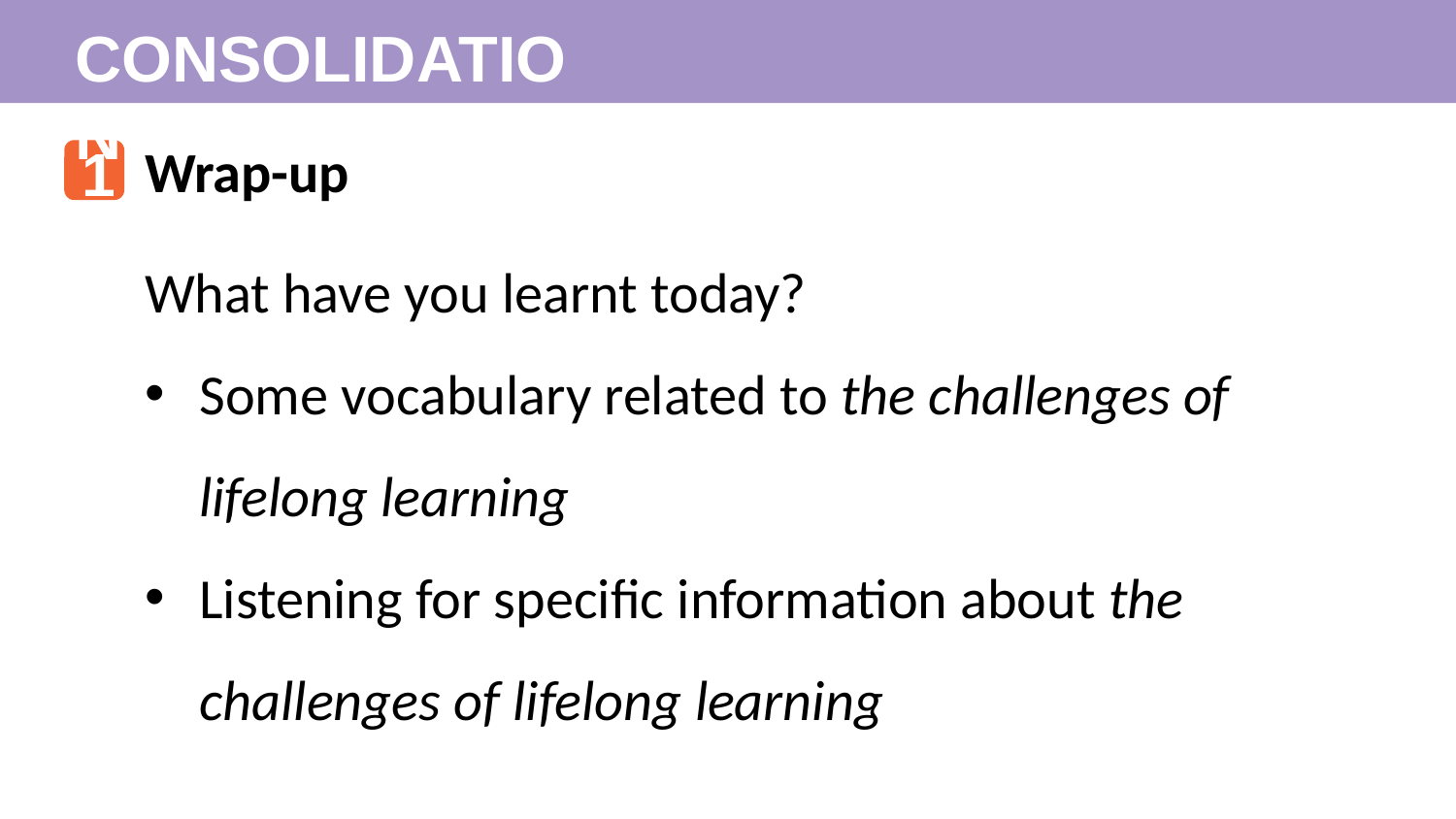

CONSOLIDATION
1
Wrap-up

What have you learnt today?
Some vocabulary related to the challenges of lifelong learning
Listening for specific information about the challenges of lifelong learning